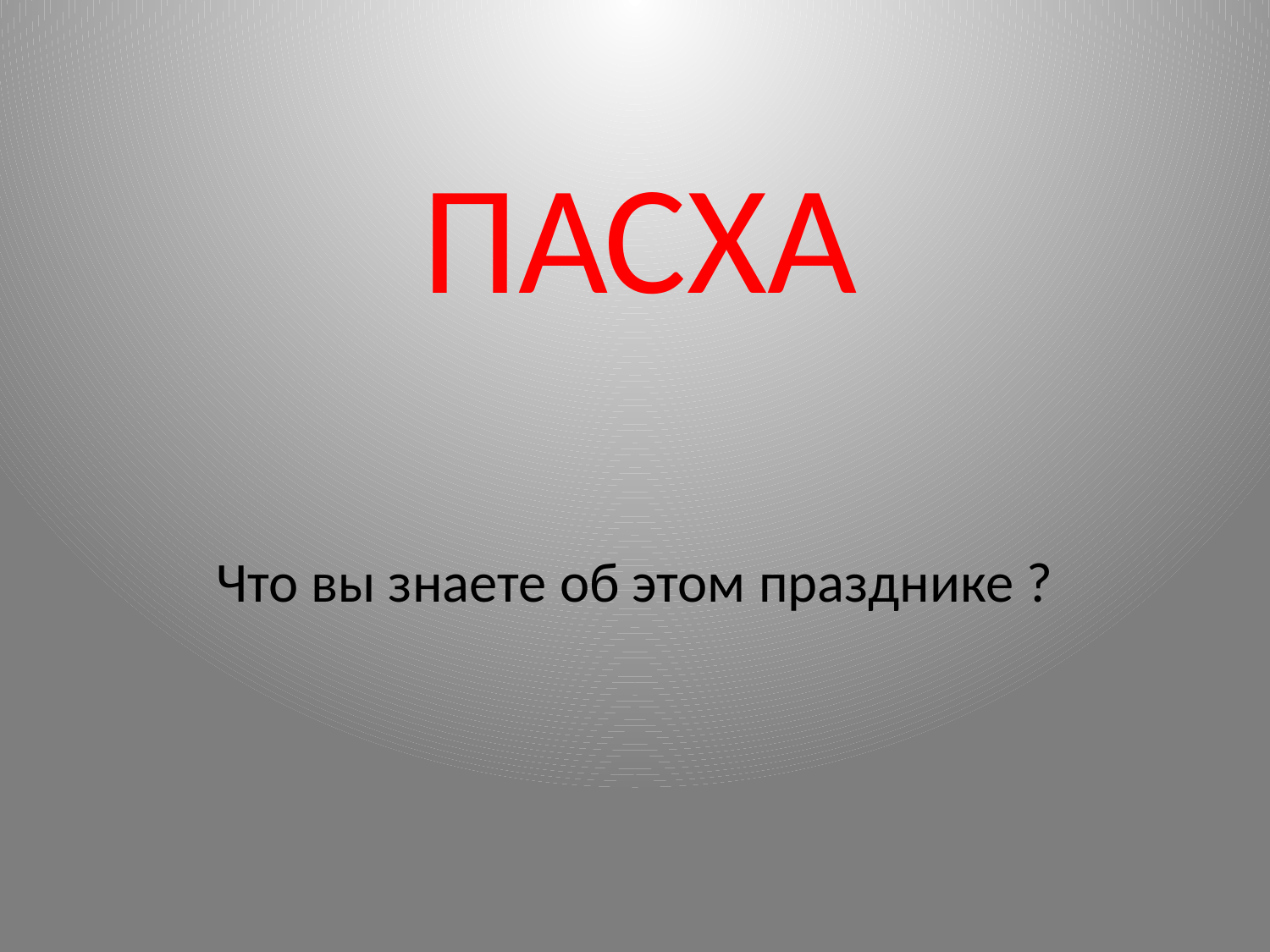

# ПАСХА
Что вы знаете об этом празднике ?